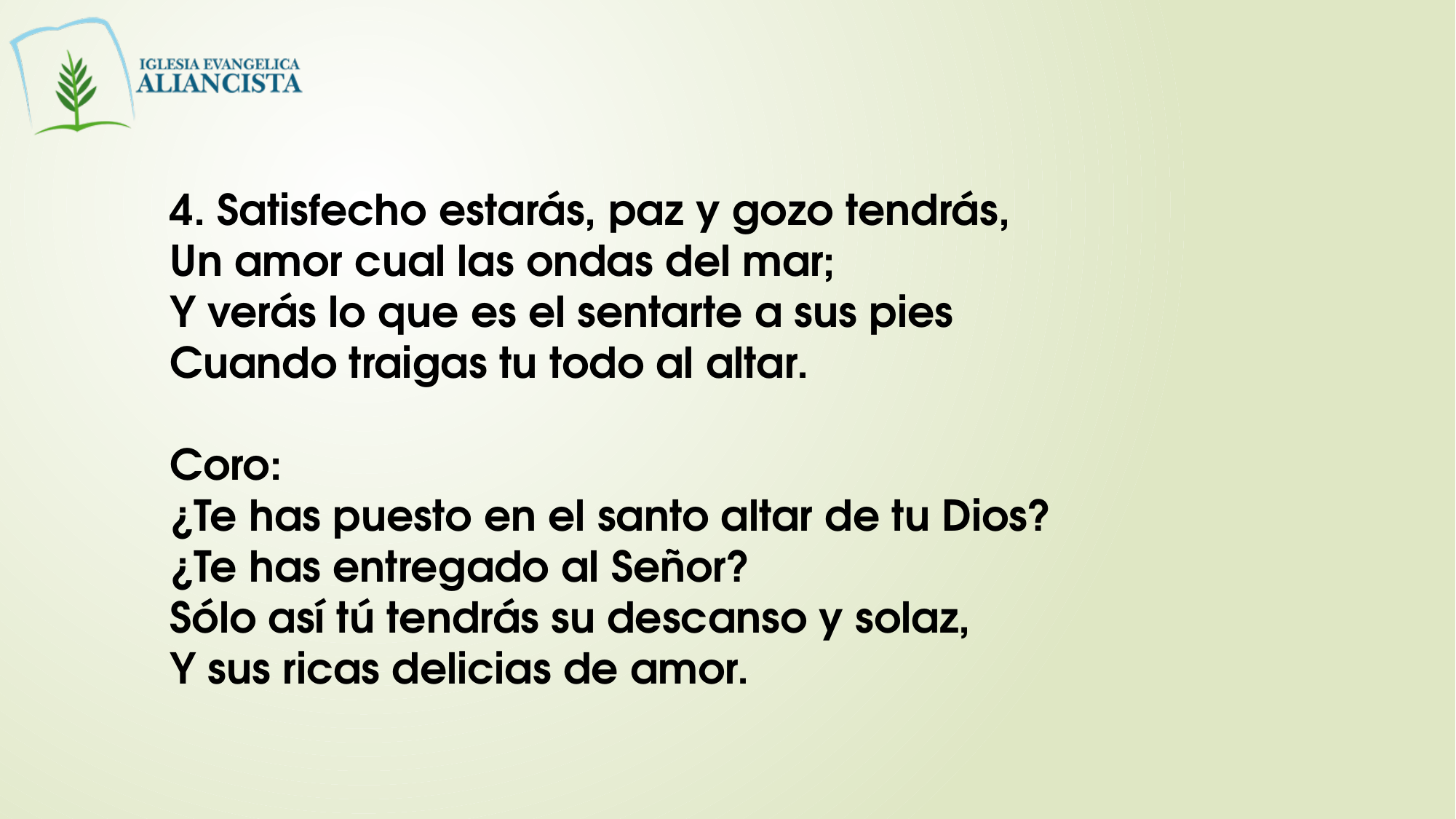

4. Satisfecho estarás, paz y gozo tendrás,
Un amor cual las ondas del mar;
Y verás lo que es el sentarte a sus pies
Cuando traigas tu todo al altar.

Coro:
¿Te has puesto en el santo altar de tu Dios?
¿Te has entregado al Señor?
Sólo así tú tendrás su descanso y solaz,
Y sus ricas delicias de amor.